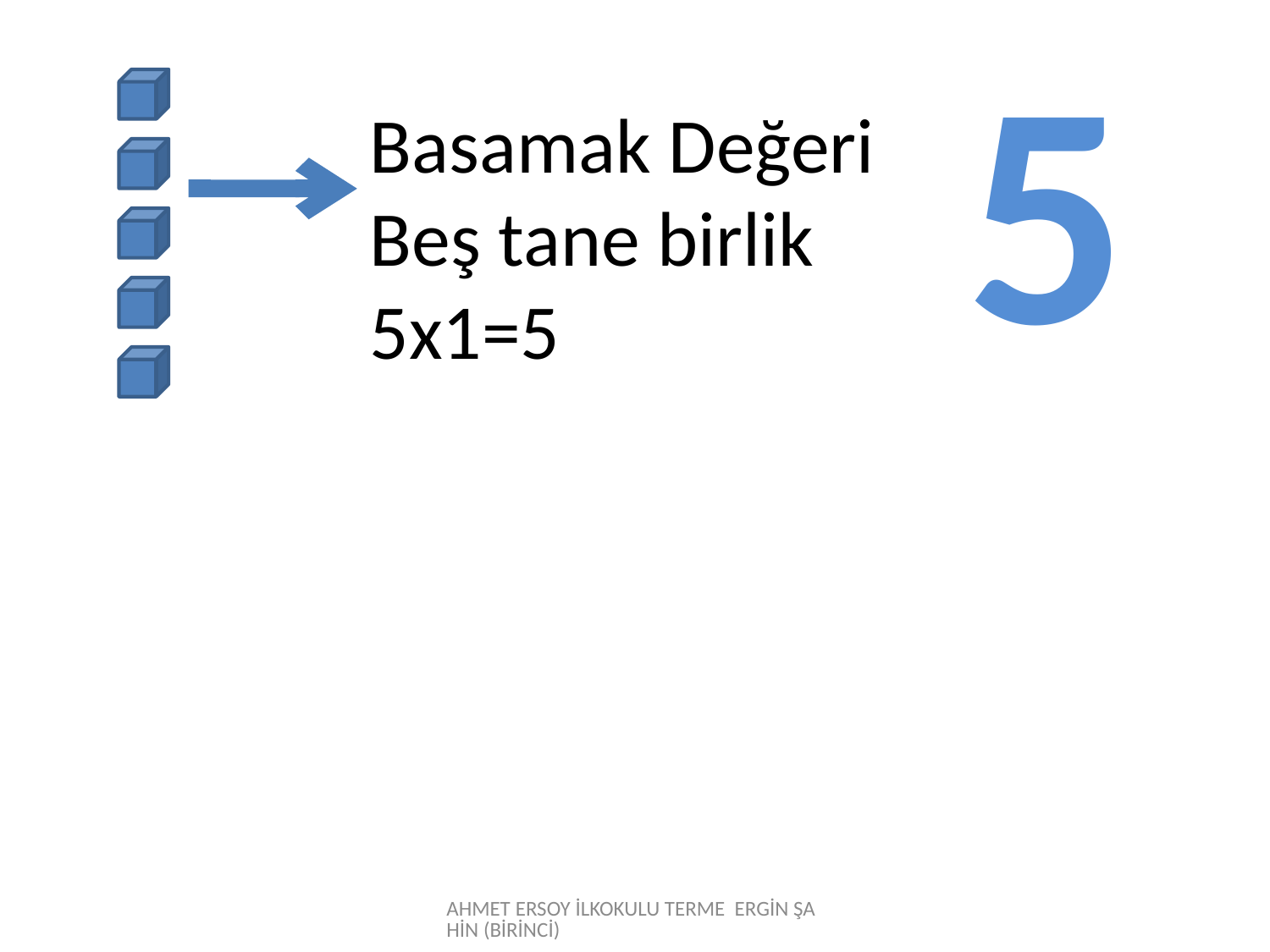

5

Basamak Değeri
Beş tane birlik
5x1=5

AHMET ERSOY İLKOKULU TERME  ERGİN ŞAHİN (BİRİNCİ)